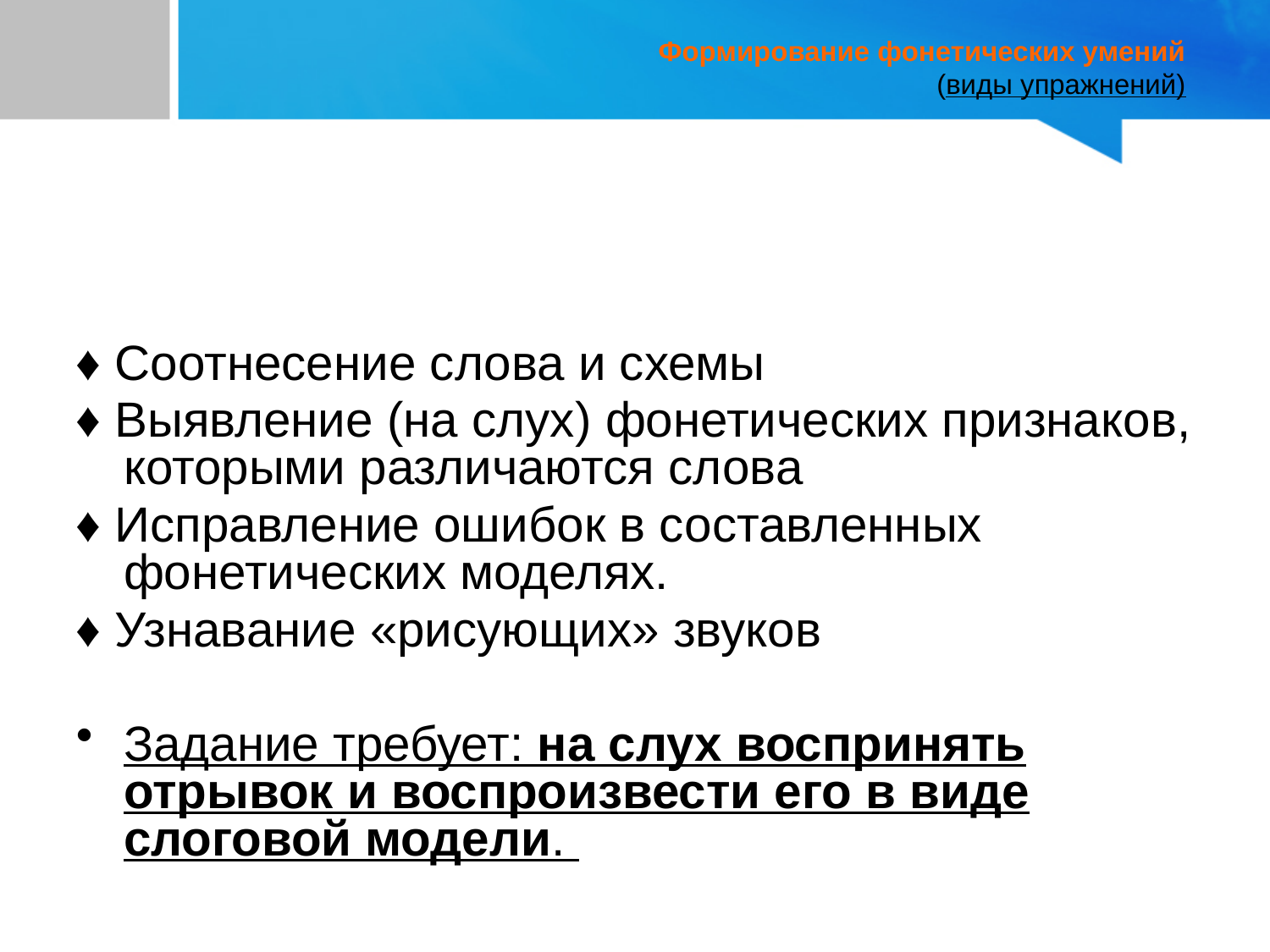

# Формирование фонетических умений (виды упражнений)
♦ Соотнесение слова и схемы
♦ Выявление (на слух) фонетических признаков, которыми различаются слова
♦ Исправление ошибок в составленных фонетических моделях.
♦ Узнавание «рисующих» звуков

Задание требует: на слух воспринять отрывок и воспроизвести его в виде слоговой модели.